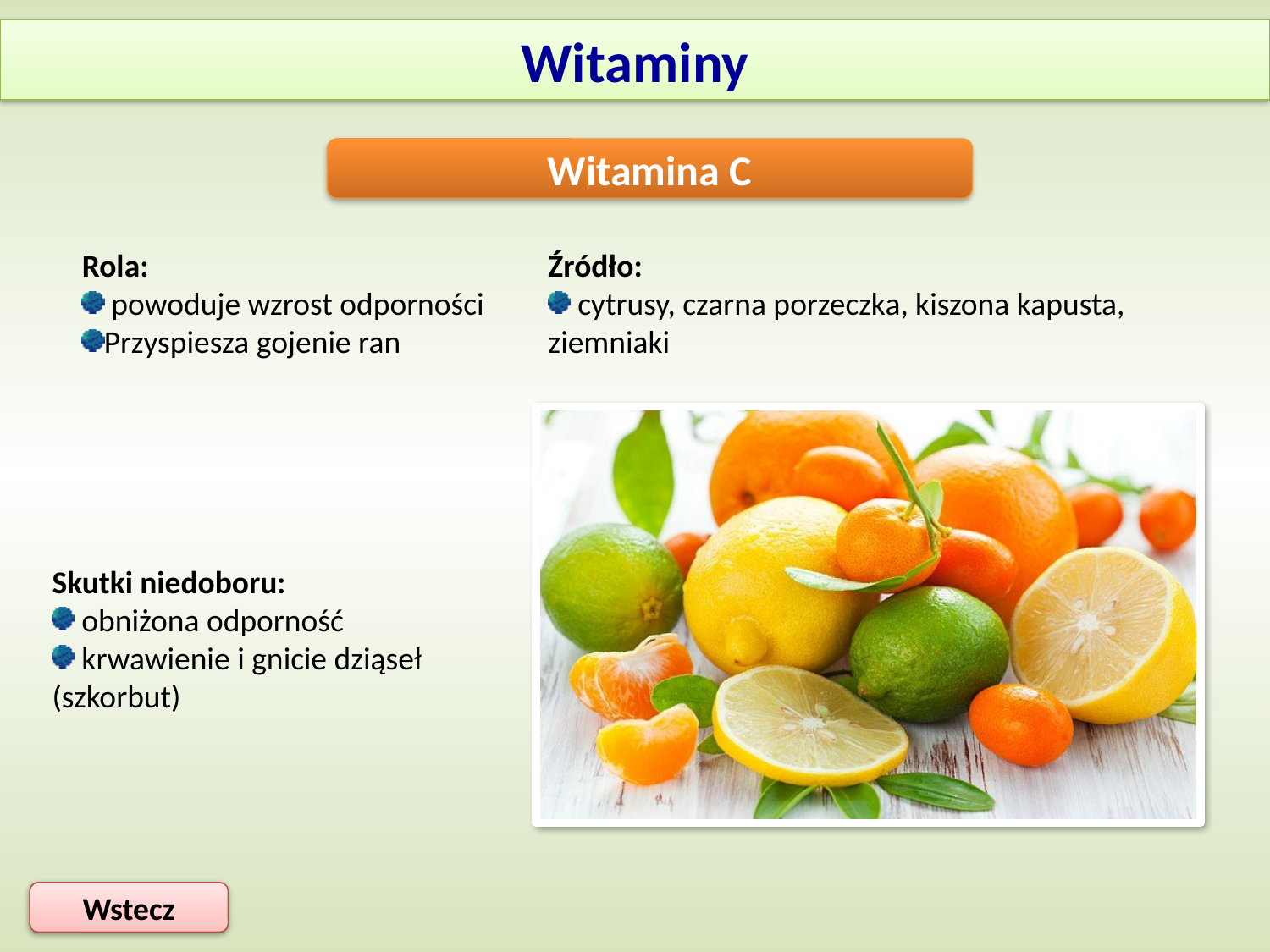

Witaminy
Witamina C
Rola:
 powoduje wzrost odporności
Przyspiesza gojenie ran
Źródło:
 cytrusy, czarna porzeczka, kiszona kapusta, ziemniaki

Skutki niedoboru:
 obniżona odporność
 krwawienie i gnicie dziąseł (szkorbut)
Wstecz